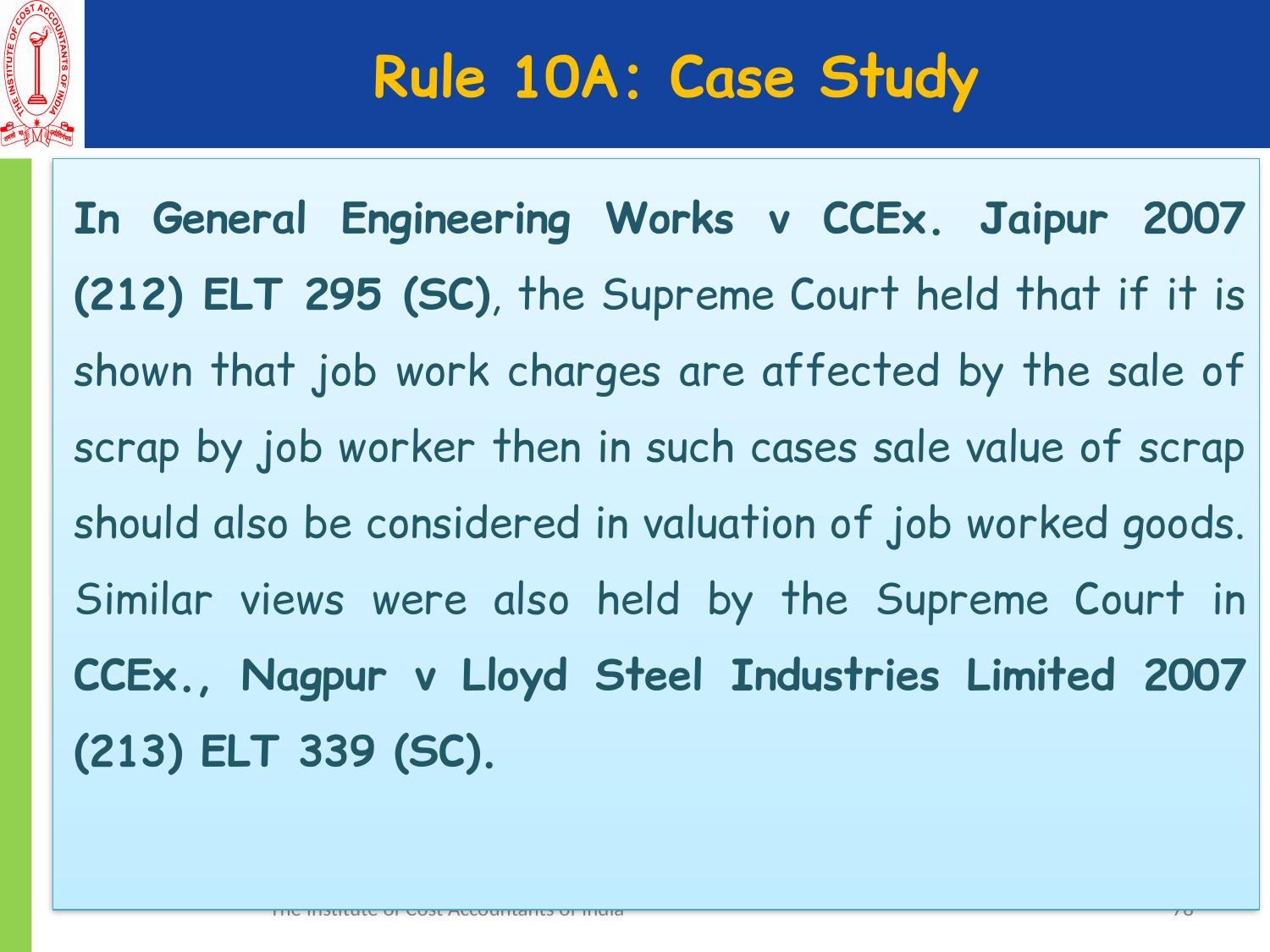

# Rule 10A: Case Study
In General Engineering Works v CCEx. Jaipur 2007 (212) ELT 295 (SC), the Supreme Court held that if it is shown that job work charges are affected by the sale of scrap by job worker then in such cases sale value of scrap should also be considered in valuation of job worked goods. Similar views were also held by the Supreme Court in CCEx., Nagpur v Lloyd Steel Industries Limited 2007 (213) ELT 339 (SC).
The Institute of Cost Accountants of India
78